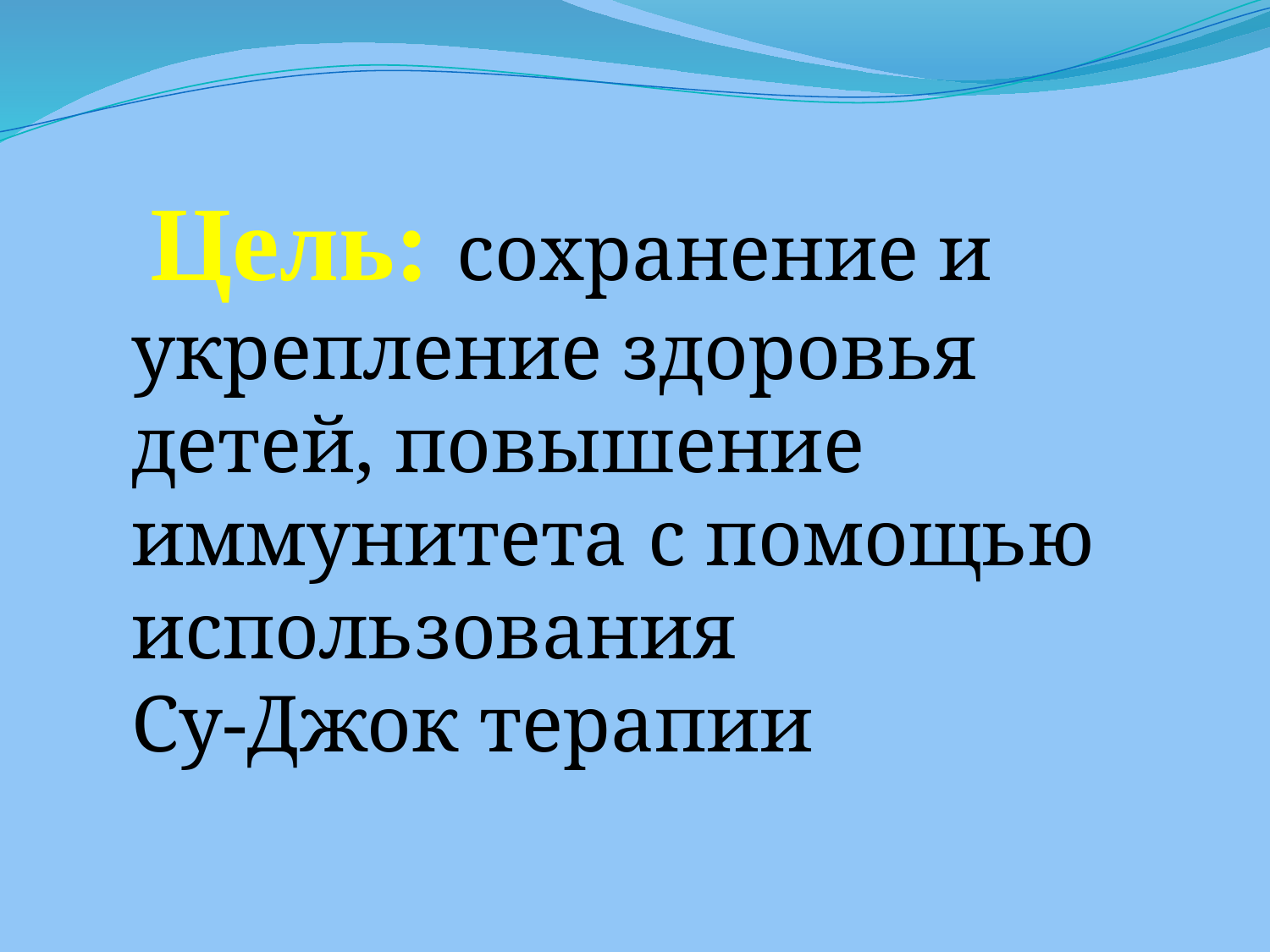

Цель: сохранение и укрепление здоровья детей, повышение иммунитета с помощью использования
Су-Джок терапии